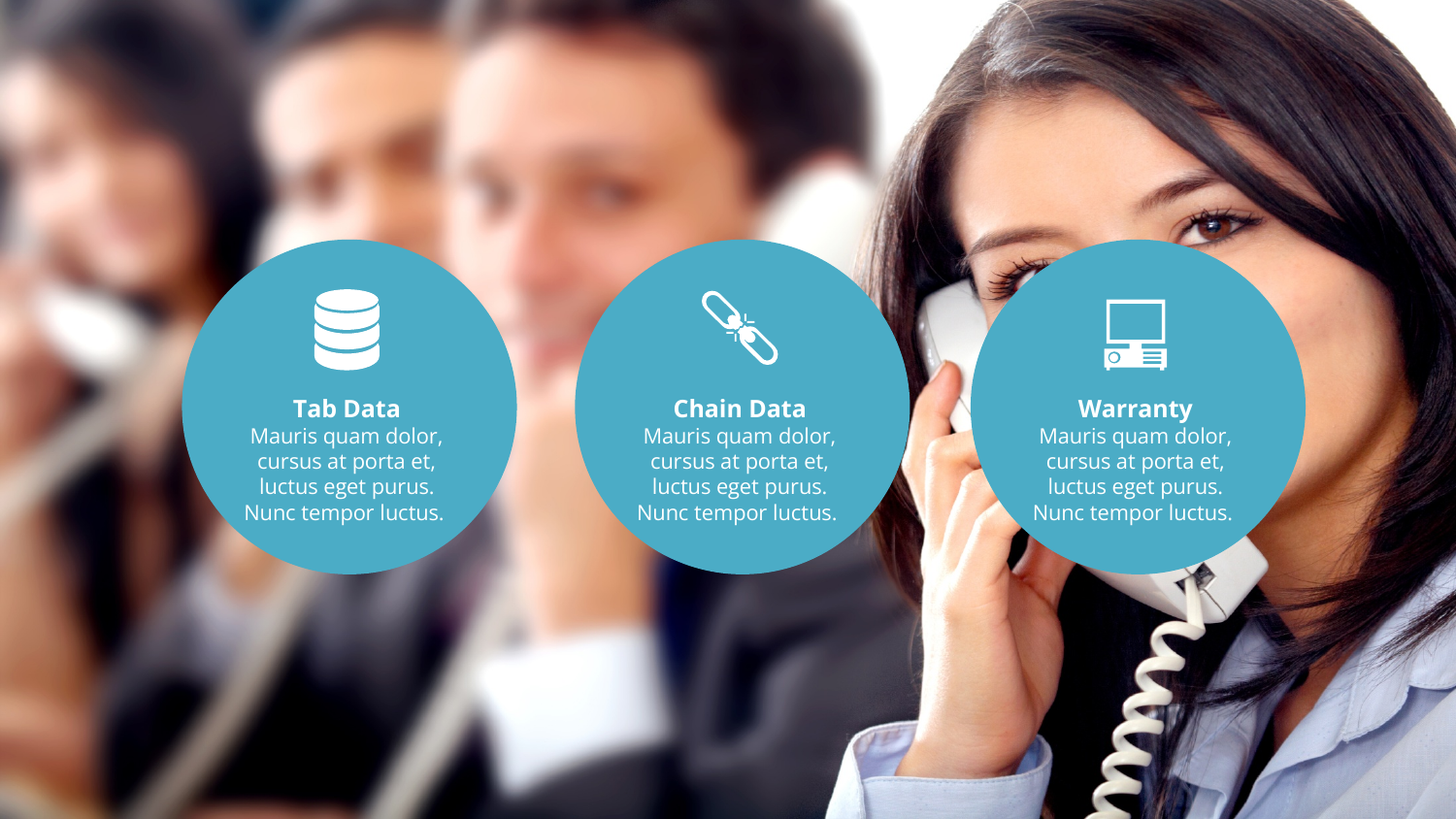

Tab Data
Mauris quam dolor, cursus at porta et, luctus eget purus. Nunc tempor luctus.
Chain Data
Mauris quam dolor, cursus at porta et, luctus eget purus. Nunc tempor luctus.
Warranty
Mauris quam dolor, cursus at porta et, luctus eget purus. Nunc tempor luctus.